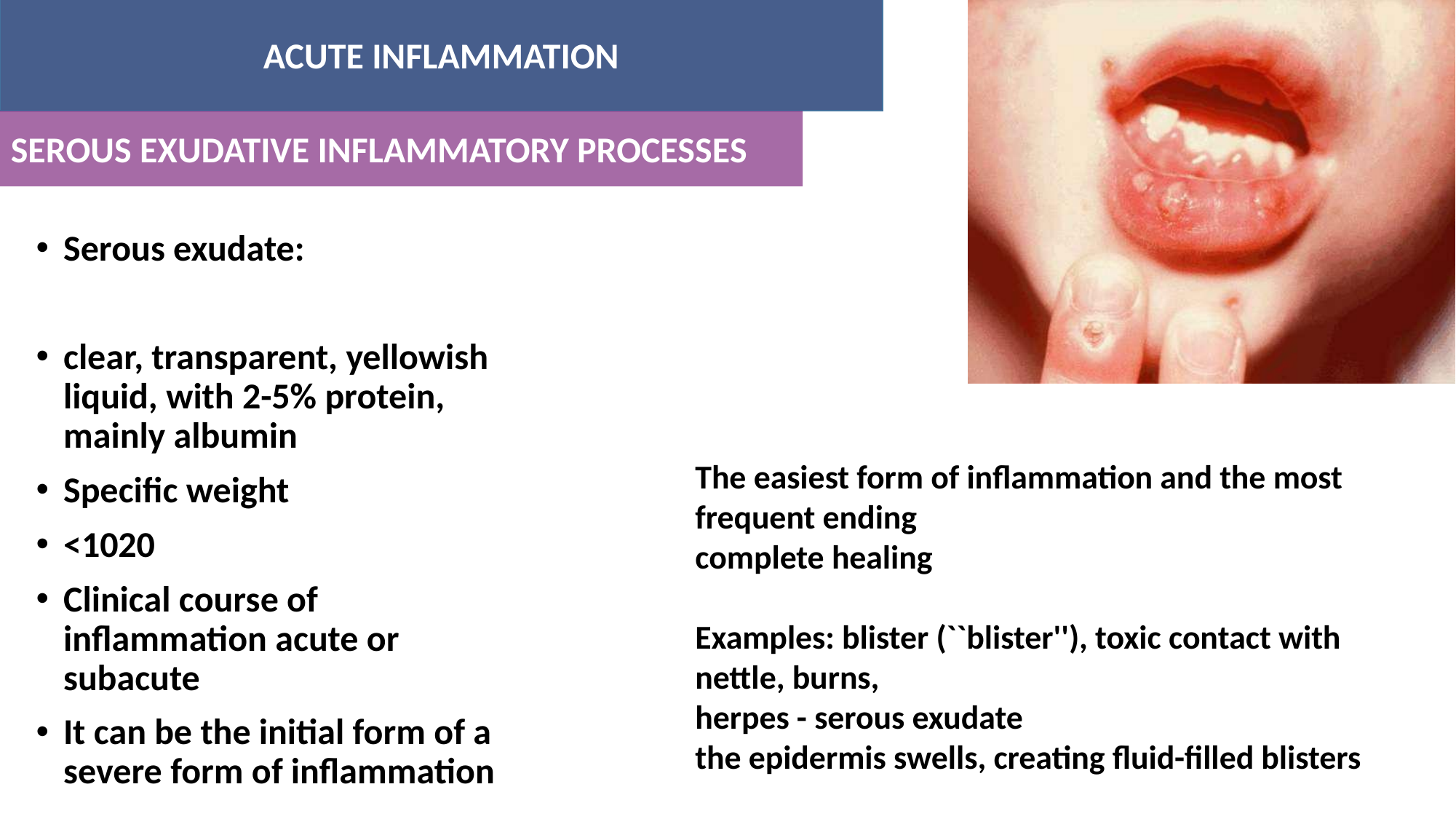

ACUTE INFLAMMATION
#
SEROUS EXUDATIVE INFLAMMATORY PROCESSES
Serous exudate:

clear, transparent, yellowish liquid, with 2-5% protein, mainly albumin
Specific weight
<1020
Clinical course of inflammation acute or subacute
It can be the initial form of a severe form of inflammation
The easiest form of inflammation and the most frequent ending
complete healing

Examples: blister (``blister''), toxic contact with
nettle, burns,
herpes - serous exudate
the epidermis swells, creating fluid-filled blisters